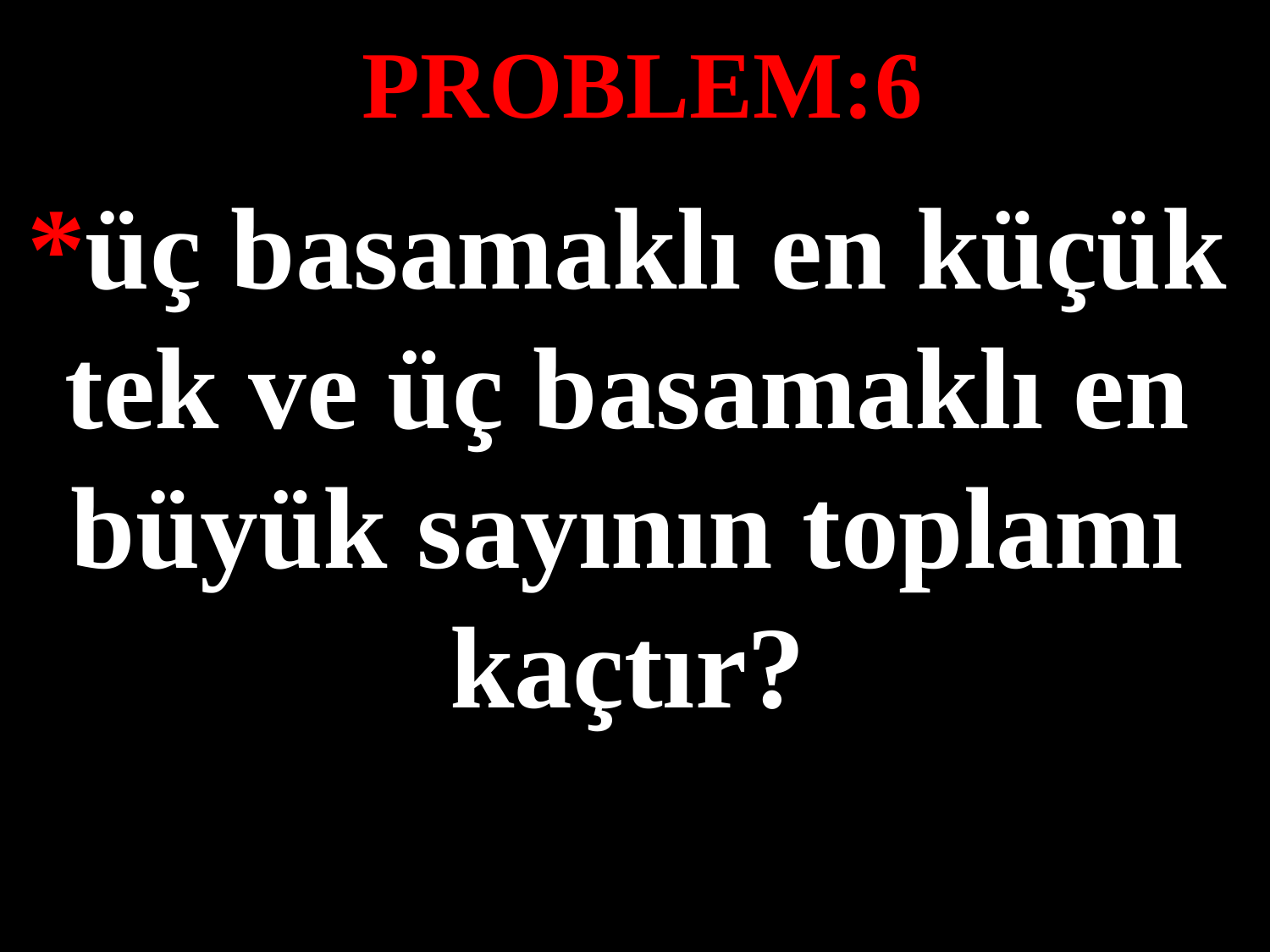

PROBLEM:6
*üç basamaklı en küçük tek ve üç basamaklı en büyük sayının toplamı kaçtır?
#